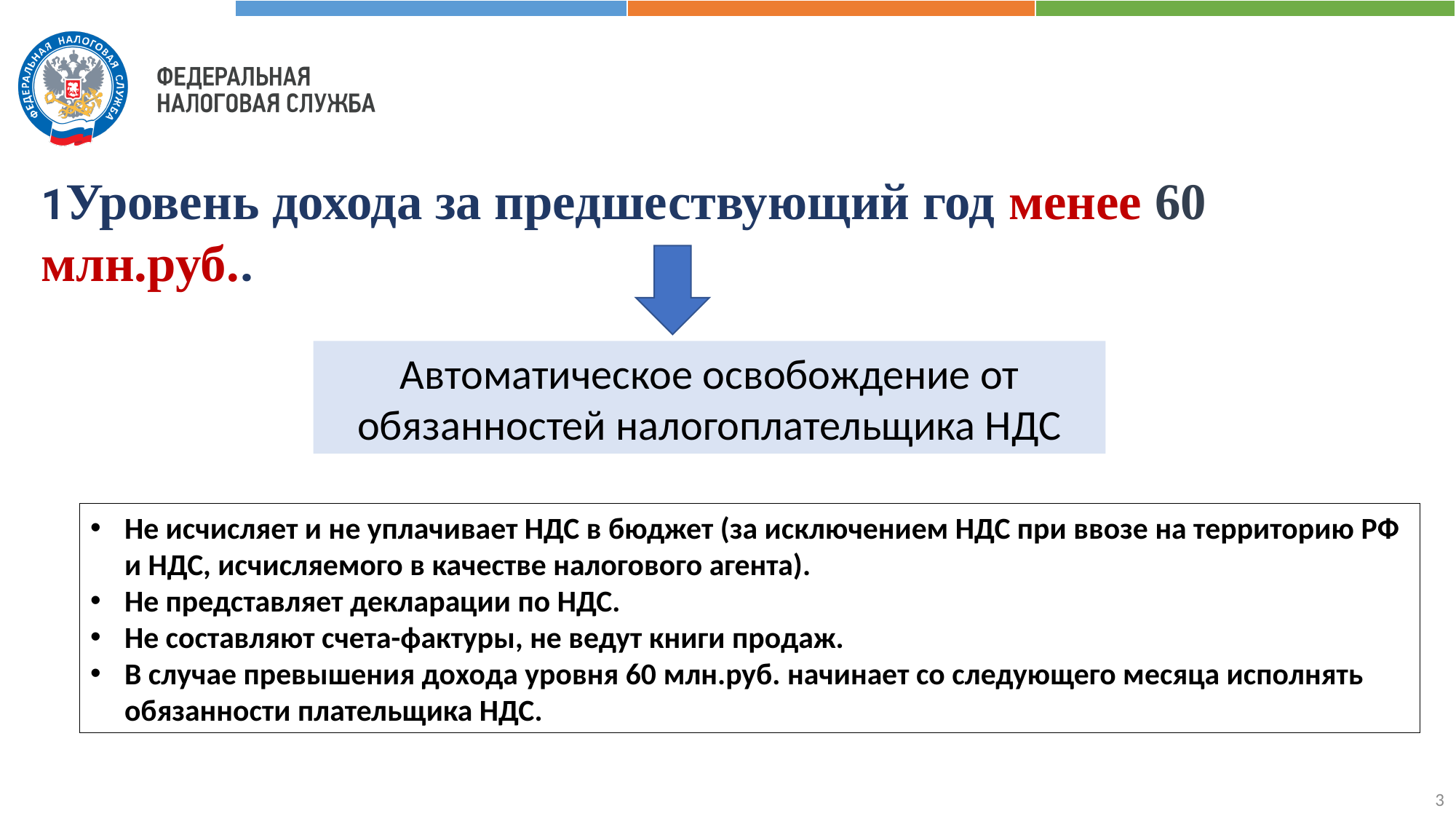

1Уровень дохода за предшествующий год менее 60 млн.руб..

Автоматическое освобождение от обязанностей налогоплательщика НДС
Не исчисляет и не уплачивает НДС в бюджет (за исключением НДС при ввозе на территорию РФ и НДС, исчисляемого в качестве налогового агента).
Не представляет декларации по НДС.
Не составляют счета-фактуры, не ведут книги продаж.
В случае превышения дохода уровня 60 млн.руб. начинает со следующего месяца исполнять обязанности плательщика НДС.
3